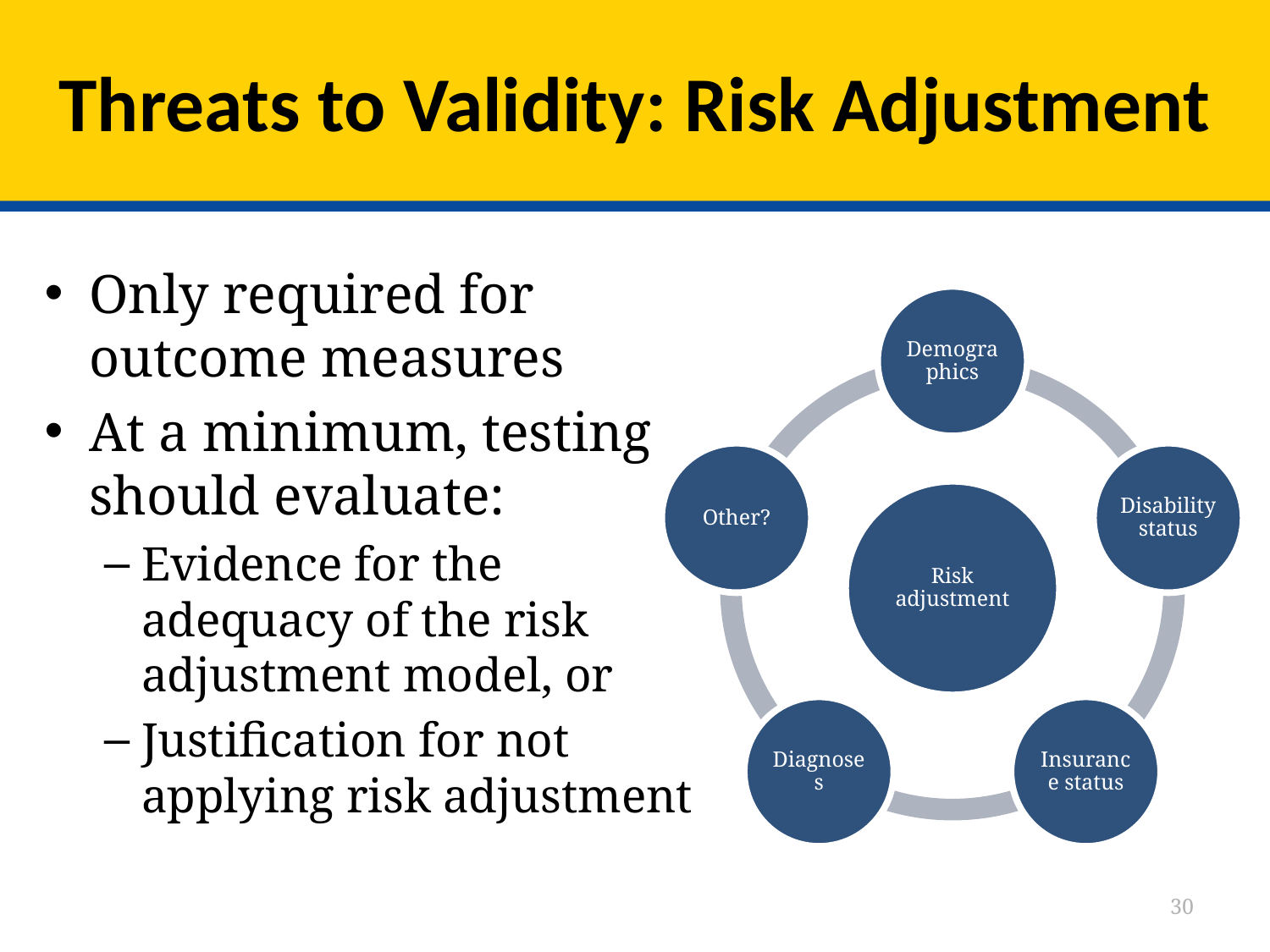

# Threats to Validity: Risk Adjustment
Only required for outcome measures
At a minimum, testing should evaluate:
Evidence for the adequacy of the risk adjustment model, or
Justification for not applying risk adjustment
Risk adjustment
Demographics
Disability status
Insurance status
Diagnoses
Other?
30